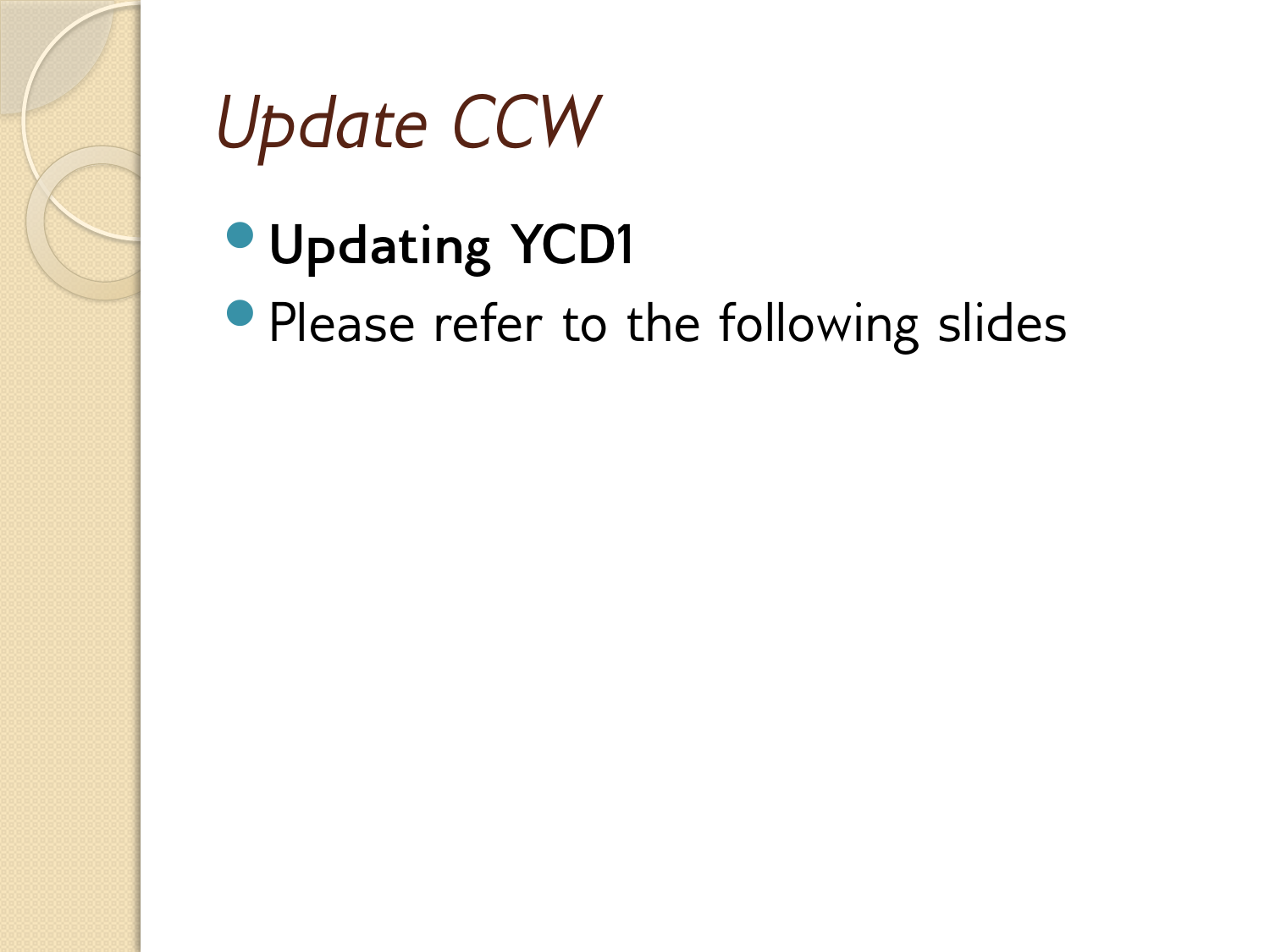

# Update CCW
Updating YCD1
Please refer to the following slides